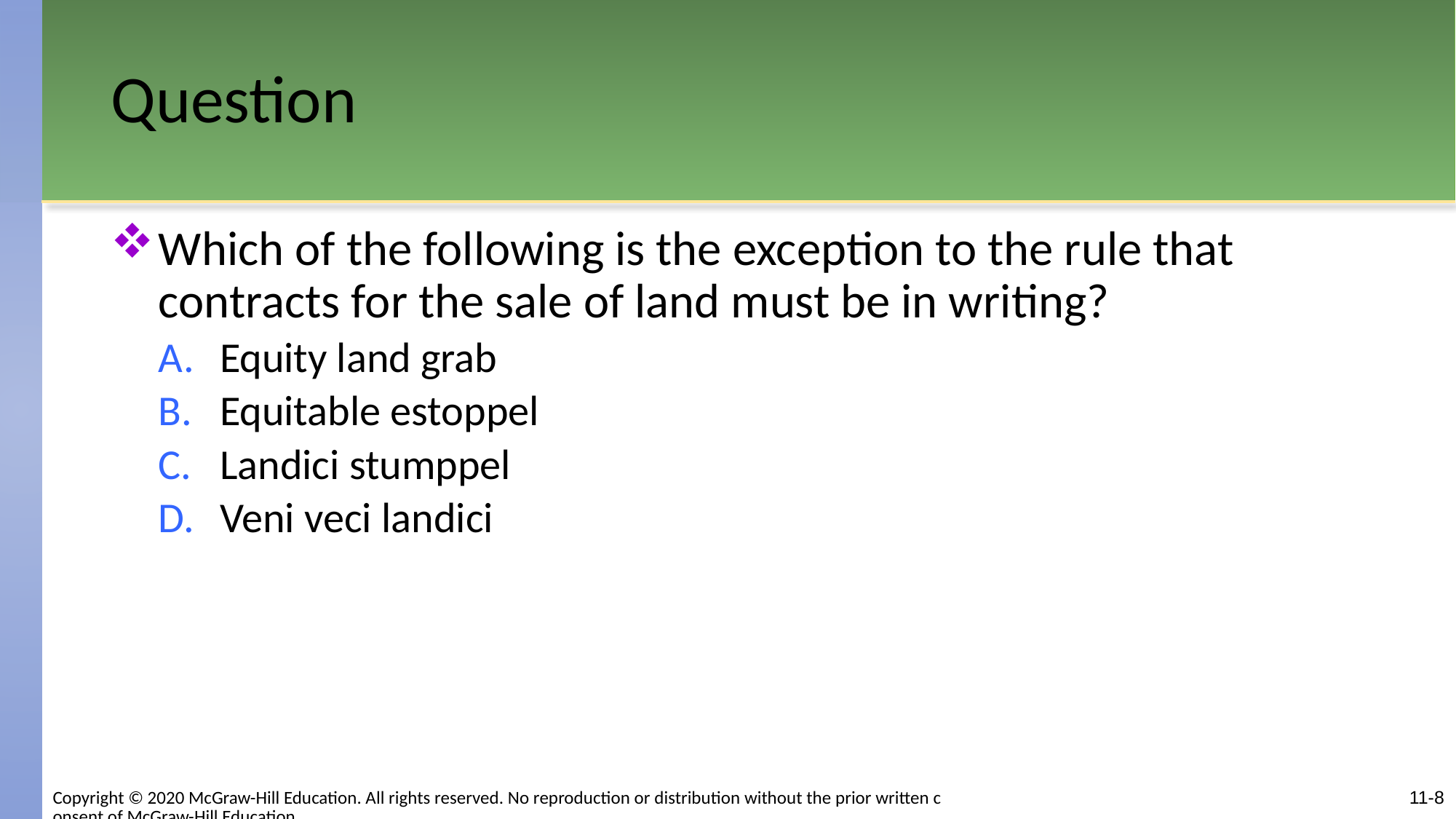

# Question
Which of the following is the exception to the rule that contracts for the sale of land must be in writing?
Equity land grab
Equitable estoppel
Landici stumppel
Veni veci landici
Copyright © 2020 McGraw-Hill Education. All rights reserved. No reproduction or distribution without the prior written consent of McGraw-Hill Education.
11-8